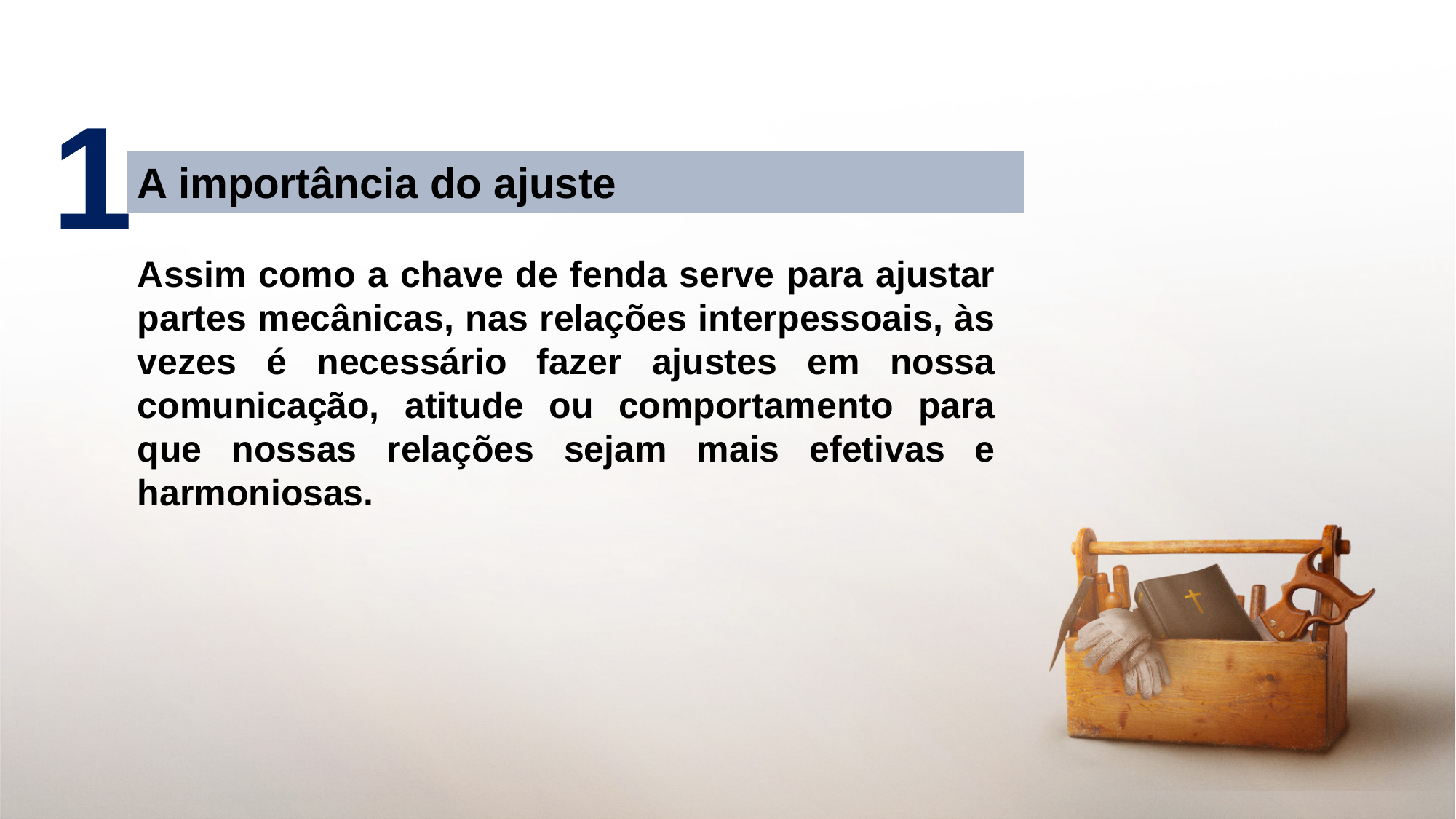

1
A importância do ajuste
Assim como a chave de fenda serve para ajustar partes mecânicas, nas relações interpessoais, às vezes é necessário fazer ajustes em nossa comunicação, atitude ou comportamento para que nossas relações sejam mais efetivas e harmoniosas.